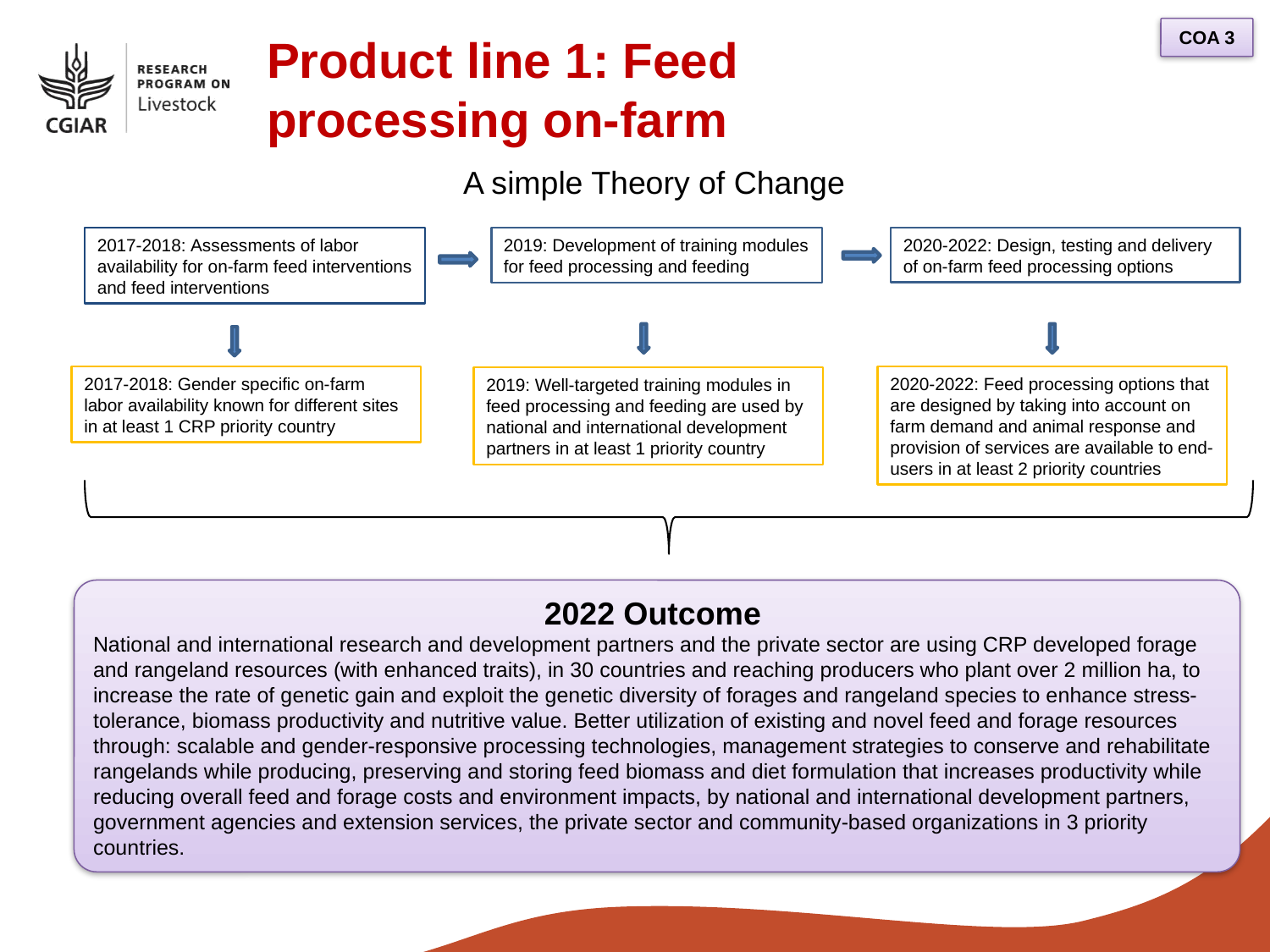

COA 3
Product line 1: Feed processing on-farm
A simple Theory of Change
2017-2018: Assessments of labor availability for on-farm feed interventions and feed interventions
2020-2022: Design, testing and delivery of on-farm feed processing options
2019: Development of training modules for feed processing and feeding

2017-2018: Gender specific on-farm labor availability known for different sites in at least 1 CRP priority country
2020-2022: Feed processing options that are designed by taking into account on farm demand and animal response and provision of services are available to end-users in at least 2 priority countries
2019: Well-targeted training modules in feed processing and feeding are used by national and international development partners in at least 1 priority country
2022 Outcome
National and international research and development partners and the private sector are using CRP developed forage and rangeland resources (with enhanced traits), in 30 countries and reaching producers who plant over 2 million ha, to increase the rate of genetic gain and exploit the genetic diversity of forages and rangeland species to enhance stress-tolerance, biomass productivity and nutritive value. Better utilization of existing and novel feed and forage resources through: scalable and gender-responsive processing technologies, management strategies to conserve and rehabilitate rangelands while producing, preserving and storing feed biomass and diet formulation that increases productivity while reducing overall feed and forage costs and environment impacts, by national and international development partners, government agencies and extension services, the private sector and community-based organizations in 3 priority countries.